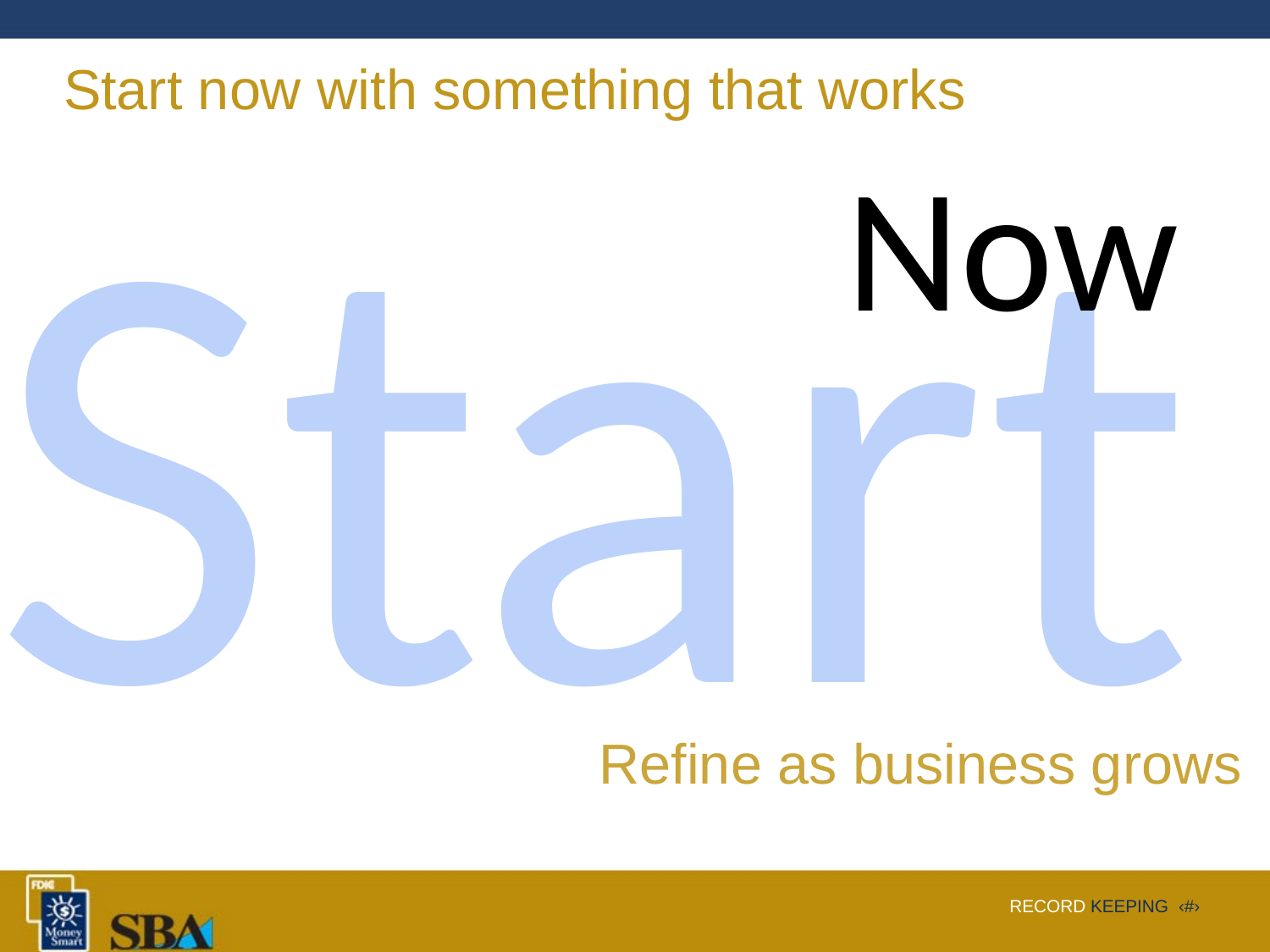

# Start now with something that works
Start
Now
Refine as business grows